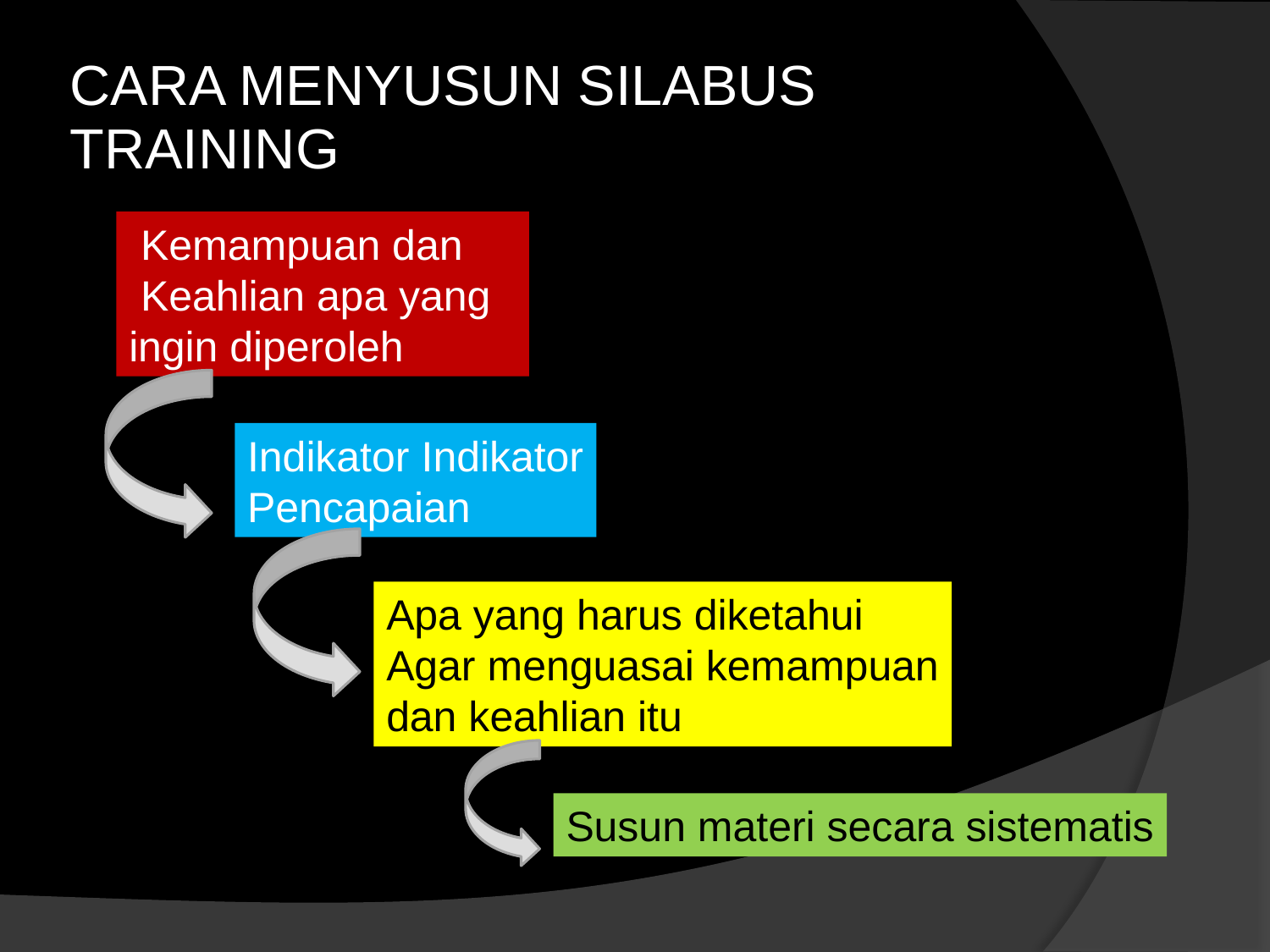

# CARA MENYUSUN SILABUS TRAINING
 Kemampuan dan
 Keahlian apa yang
ingin diperoleh

Indikator Indikator
Pencapaian

Apa yang harus diketahui
Agar menguasai kemampuan
dan keahlian itu

Susun materi secara sistematis